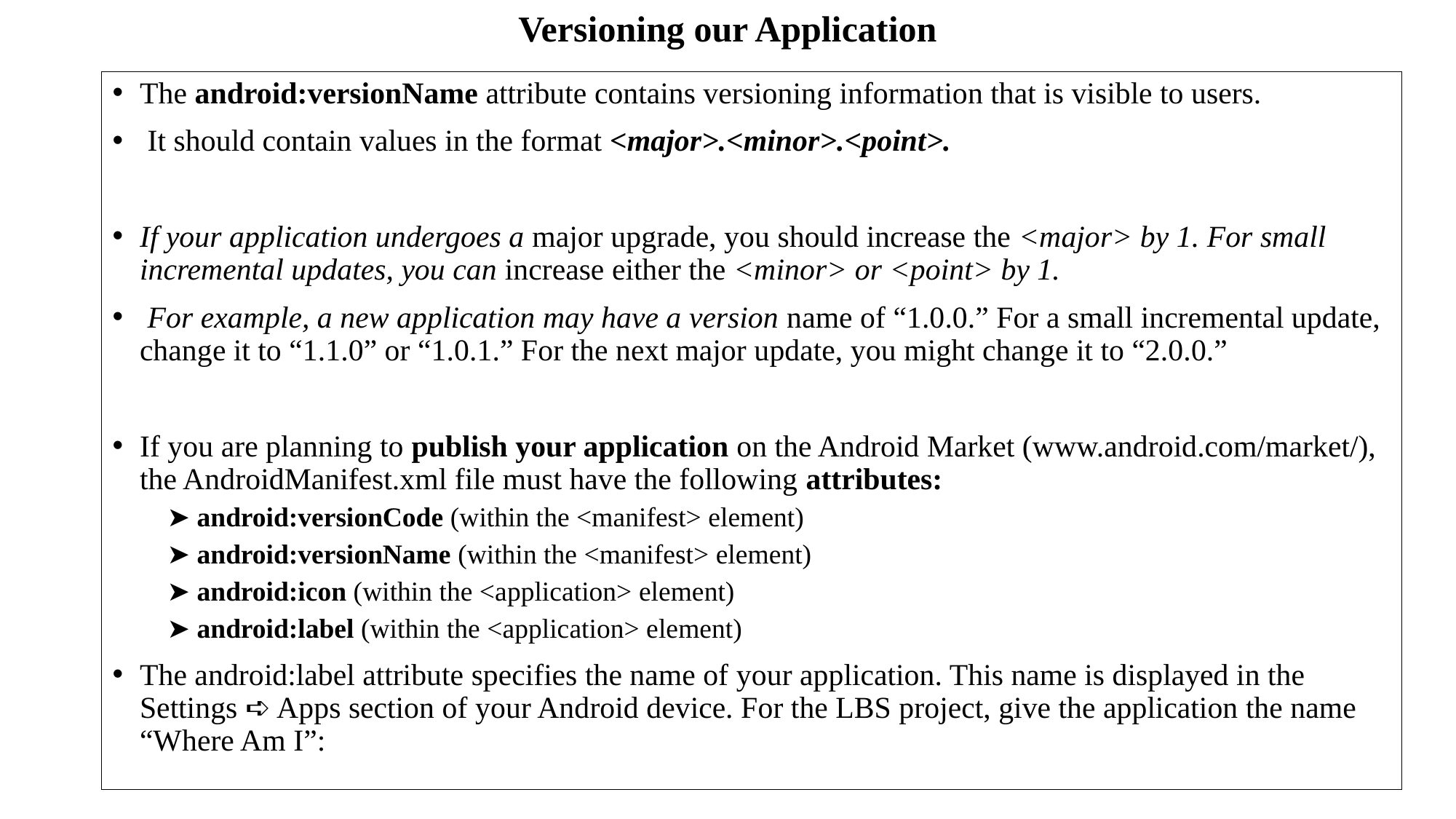

# Versioning our Application
The android:versionName attribute contains versioning information that is visible to users.
 It should contain values in the format <major>.<minor>.<point>.

If your application undergoes a major upgrade, you should increase the <major> by 1. For small incremental updates, you can increase either the <minor> or <point> by 1.
 For example, a new application may have a version name of “1.0.0.” For a small incremental update, change it to “1.1.0” or “1.0.1.” For the next major update, you might change it to “2.0.0.”

If you are planning to publish your application on the Android Market (www.android.com/market/), the AndroidManifest.xml file must have the following attributes:
➤ android:versionCode (within the <manifest> element)
➤ android:versionName (within the <manifest> element)
➤ android:icon (within the <application> element)
➤ android:label (within the <application> element)
The android:label attribute specifies the name of your application. This name is displayed in the Settings ➪ Apps section of your Android device. For the LBS project, give the application the name “Where Am I”: